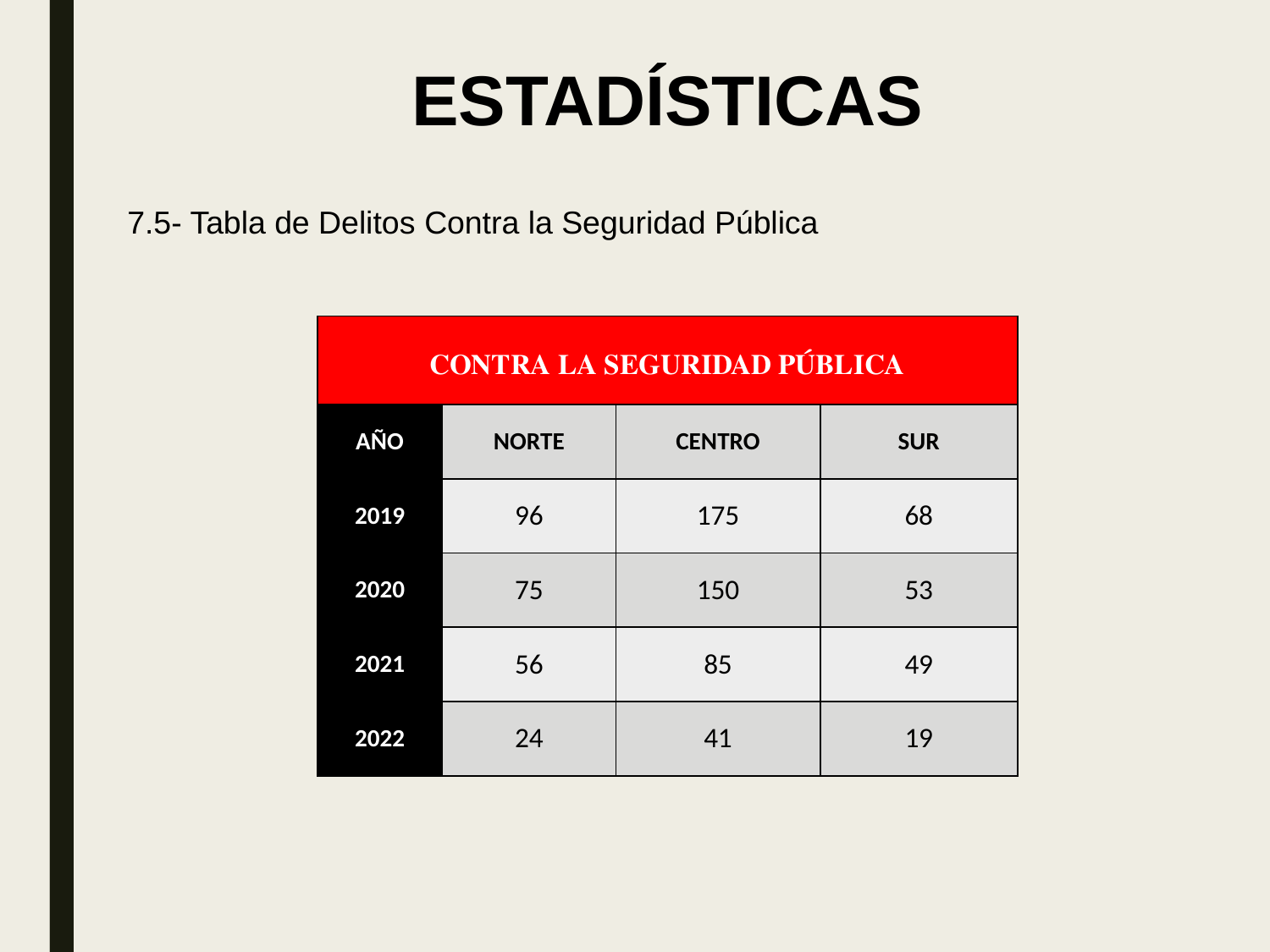

ESTADÍSTICAS
7.5- Tabla de Delitos Contra la Seguridad Pública

| CONTRA LA SEGURIDAD PÚBLICA |  |  |  |
| --- | --- | --- | --- |
| AÑO | NORTE | CENTRO | SUR |
| 2019 | 96 | 175 | 68 |
| 2020 | 75 | 150 | 53 |
| 2021 | 56 | 85 | 49 |
| 2022 | 24 | 41 | 19 |